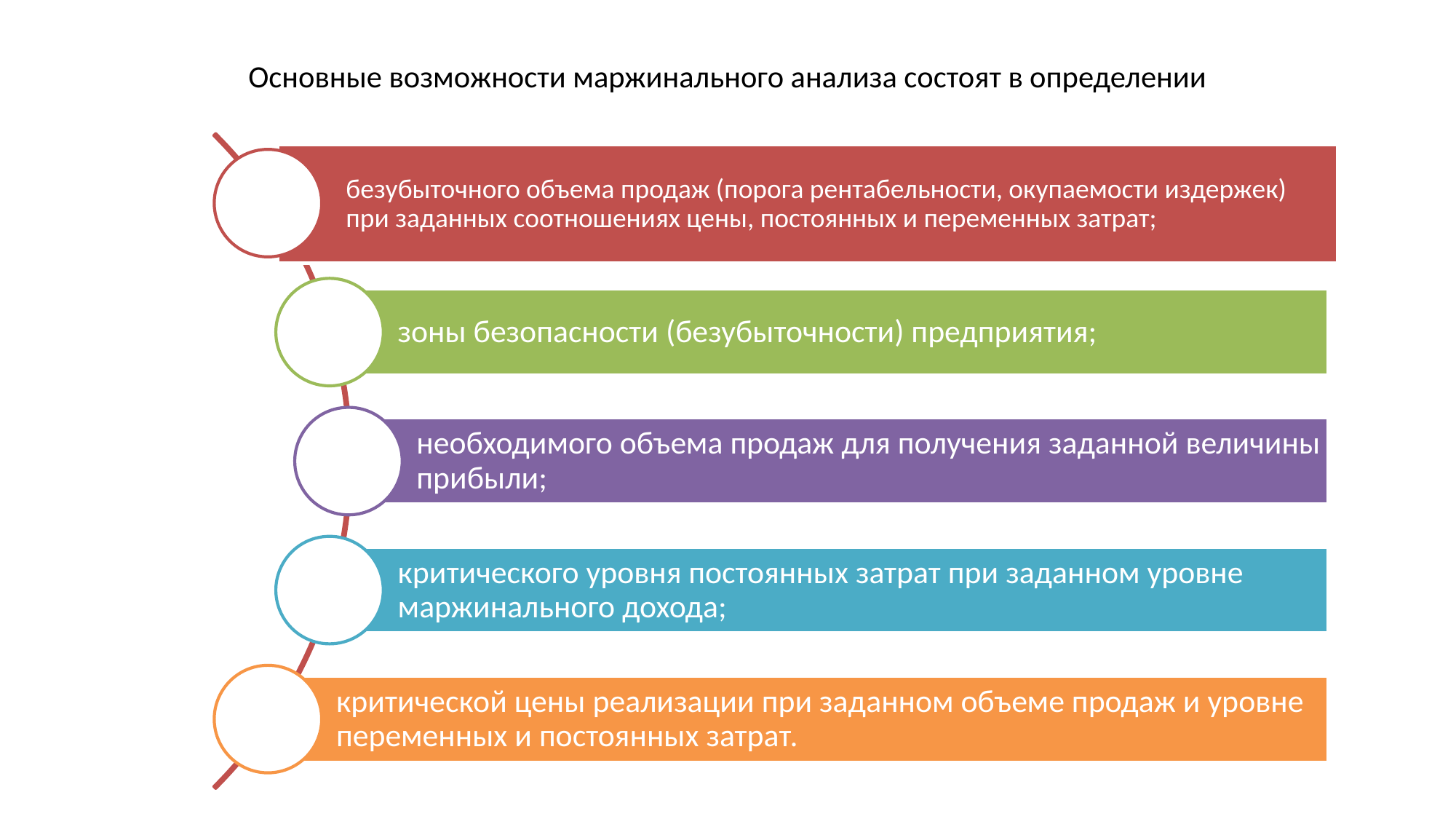

# Основные возможности маржинального анализа состоят в определении
безубыточного объема продаж (порога рентабельности, окупаемости издержек) при заданных соотношениях цены, постоянных и переменных затрат;
зоны безопасности (безубыточности) предприятия;
необходимого объема продаж для получения заданной величины прибыли;
критического уровня постоянных затрат при заданном уровне маржинального дохода;
критической цены реализации при заданном объеме продаж и уровне переменных и постоянных затрат.